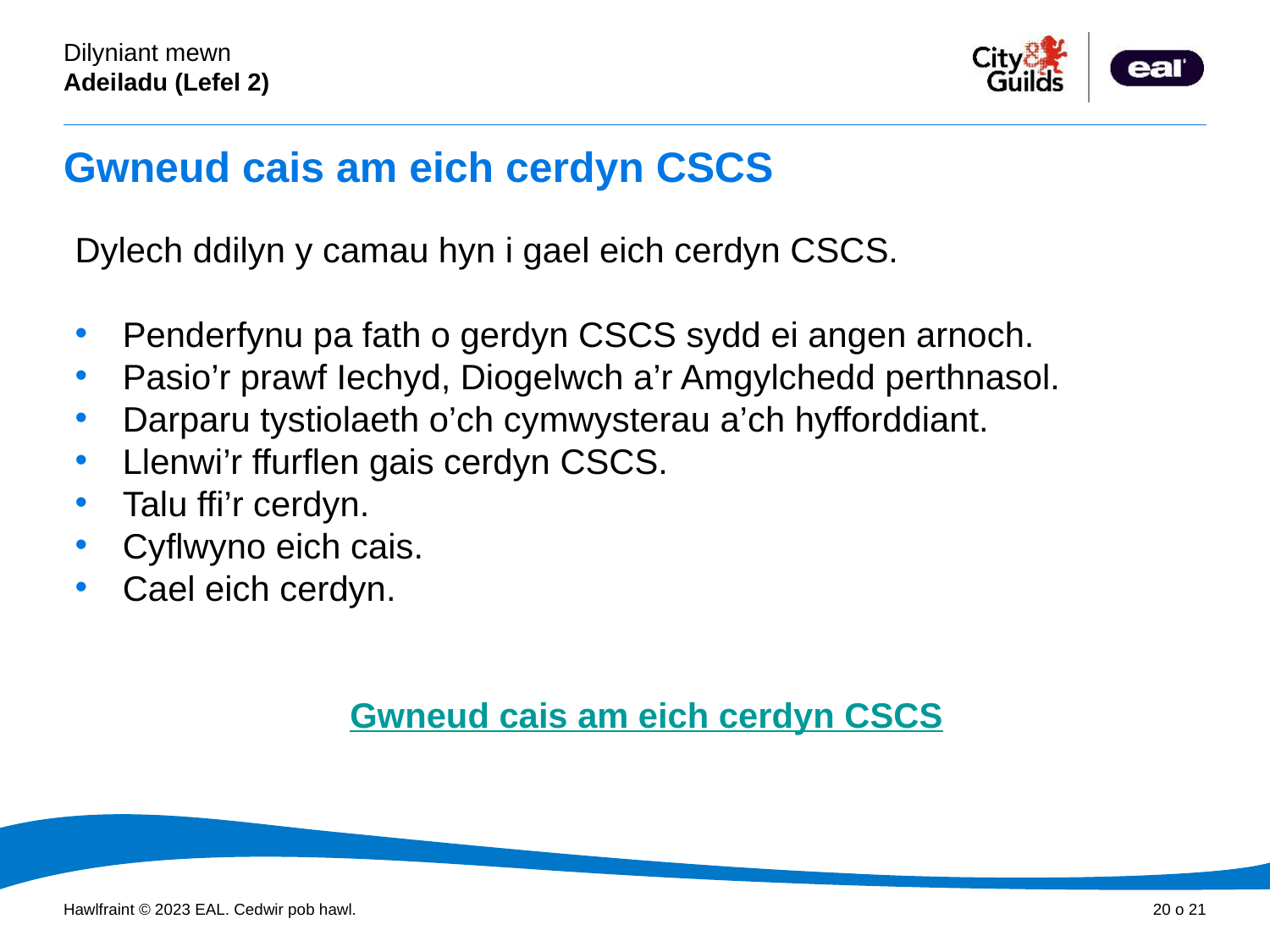

# Gwneud cais am eich cerdyn CSCS

Dylech ddilyn y camau hyn i gael eich cerdyn CSCS.

Penderfynu pa fath o gerdyn CSCS sydd ei angen arnoch.
Pasio’r prawf Iechyd, Diogelwch a’r Amgylchedd perthnasol.
Darparu tystiolaeth o’ch cymwysterau a’ch hyfforddiant.
Llenwi’r ffurflen gais cerdyn CSCS.
Talu ffi’r cerdyn.
Cyflwyno eich cais.
Cael eich cerdyn.

Gwneud cais am eich cerdyn CSCS